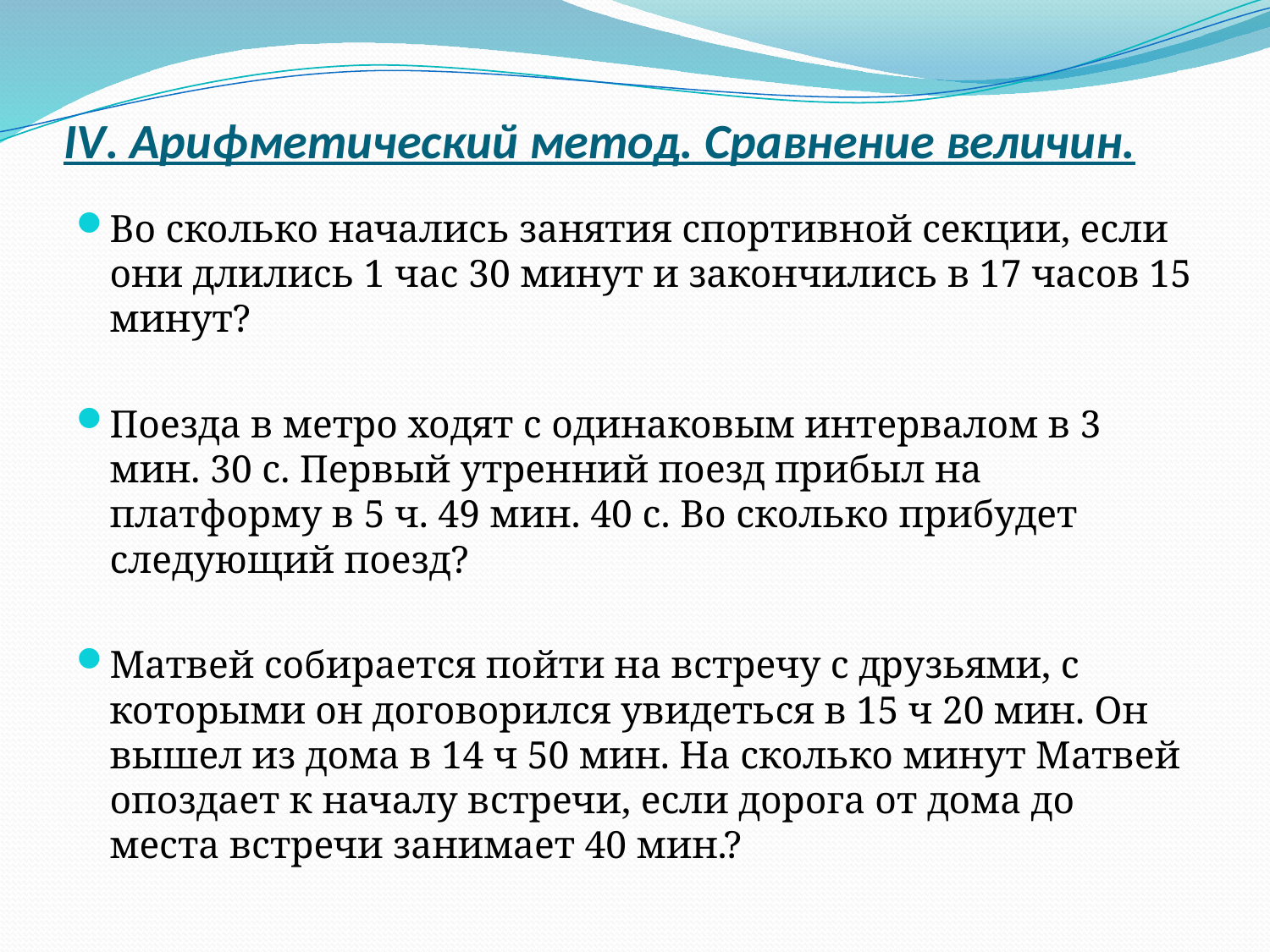

# IV. Арифметический метод. Сравнение величин.
Во сколько начались занятия спортивной секции, если они длились 1 час 30 минут и закончились в 17 часов 15 минут?

Поезда в метро ходят с одинаковым интервалом в 3 мин. 30 с. Первый утренний поезд прибыл на платформу в 5 ч. 49 мин. 40 с. Во сколько прибудет следующий поезд?

Матвей собирается пойти на встречу с друзьями, с которыми он договорился увидеться в 15 ч 20 мин. Он вышел из дома в 14 ч 50 мин. На сколько минут Матвей опоздает к началу встречи, если дорога от дома до места встречи занимает 40 мин.?